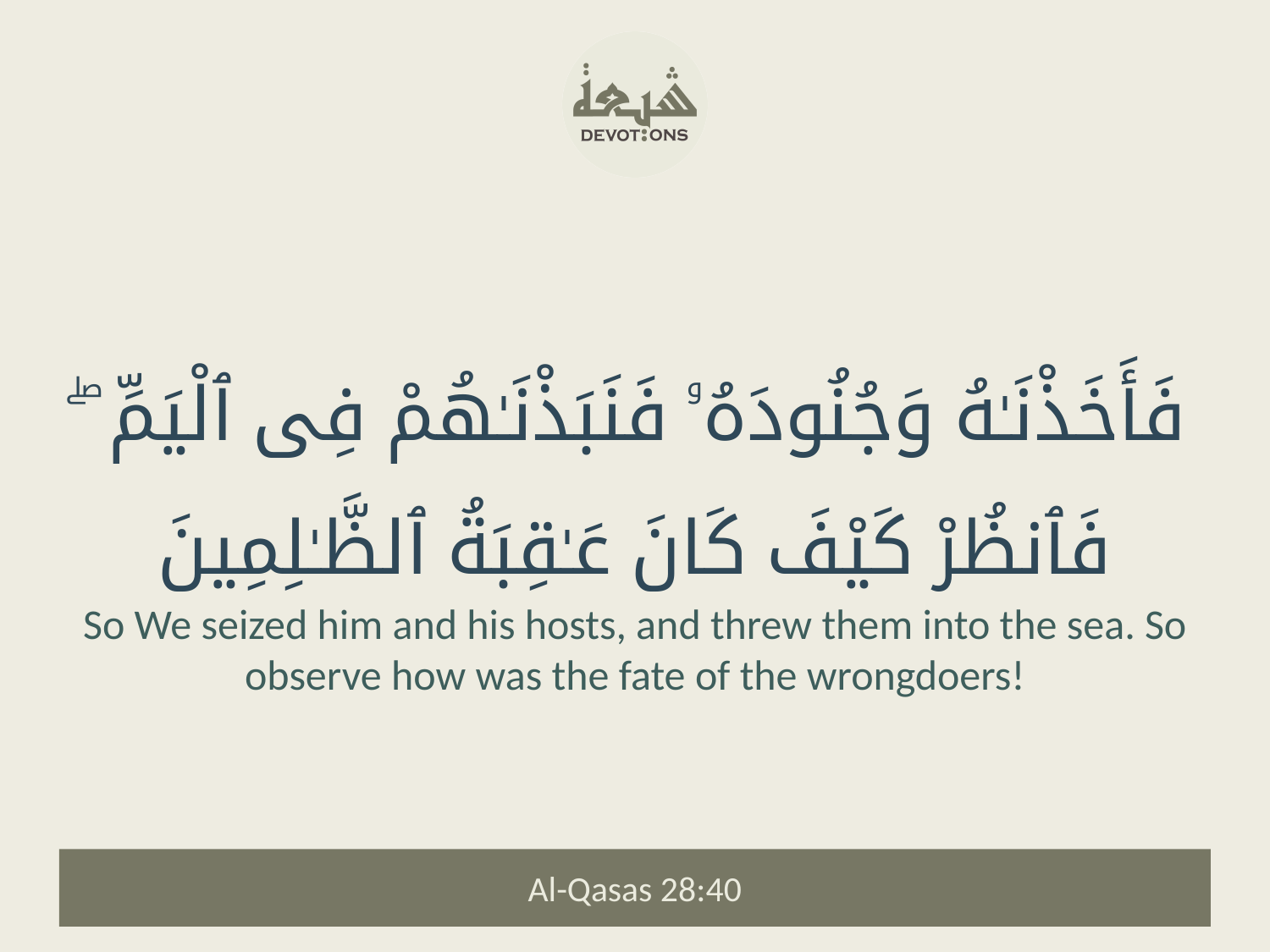

فَأَخَذْنَـٰهُ وَجُنُودَهُۥ فَنَبَذْنَـٰهُمْ فِى ٱلْيَمِّ ۖ فَٱنظُرْ كَيْفَ كَانَ عَـٰقِبَةُ ٱلظَّـٰلِمِينَ
So We seized him and his hosts, and threw them into the sea. So observe how was the fate of the wrongdoers!
Al-Qasas 28:40